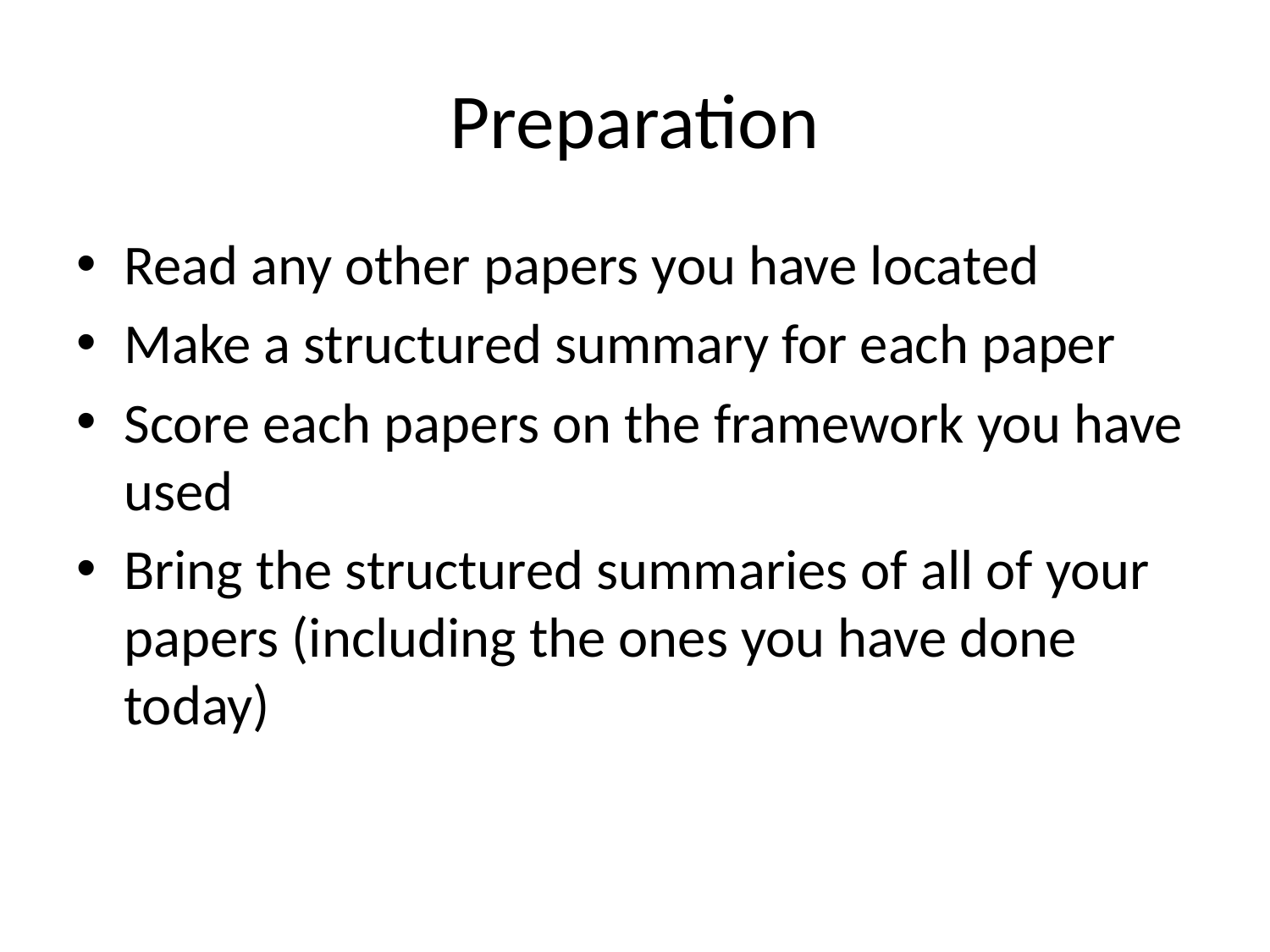

# Preparation
Read any other papers you have located
Make a structured summary for each paper
Score each papers on the framework you have used
Bring the structured summaries of all of your papers (including the ones you have done today)